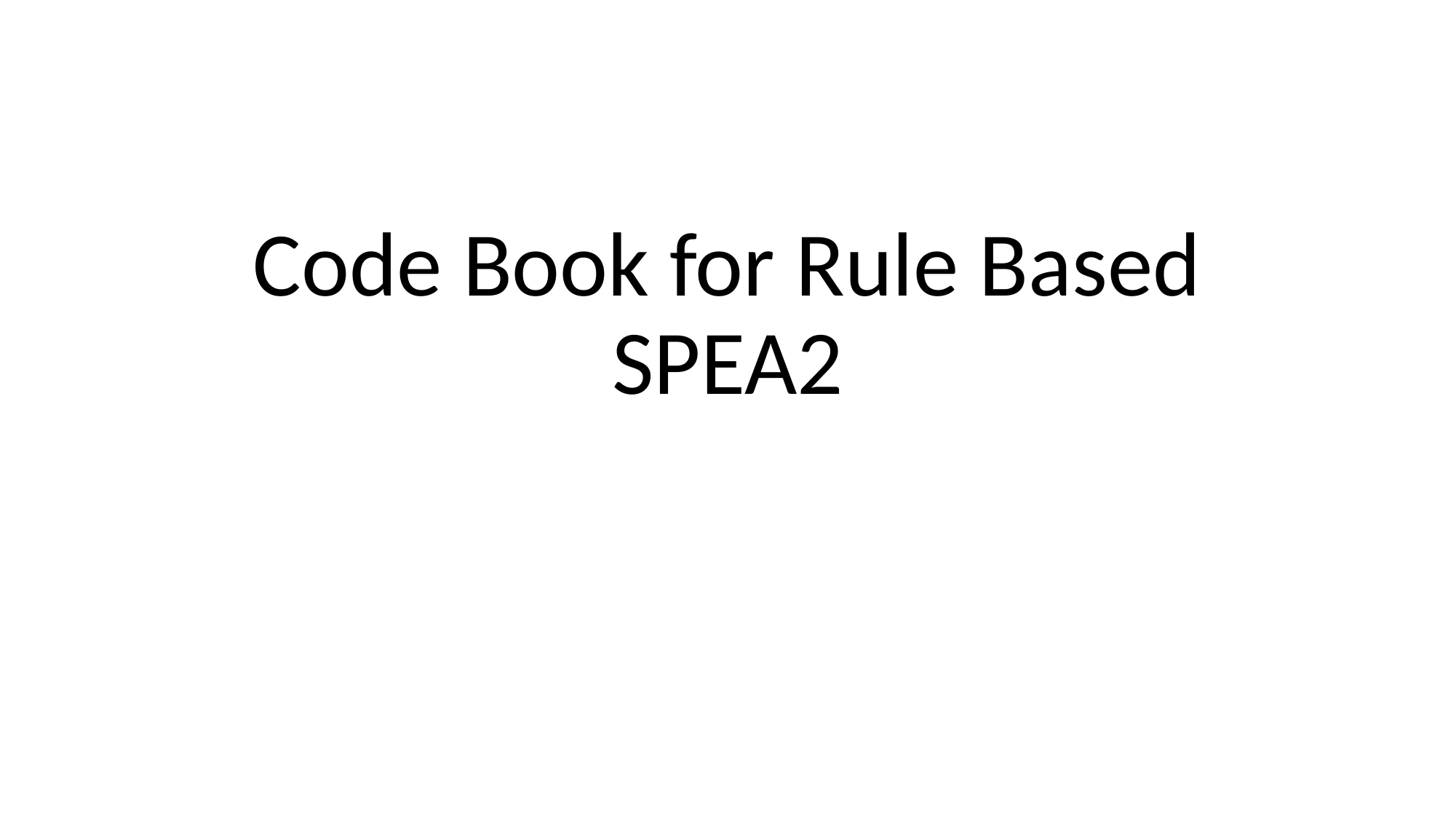

# Code Book for Rule Based SPEA2